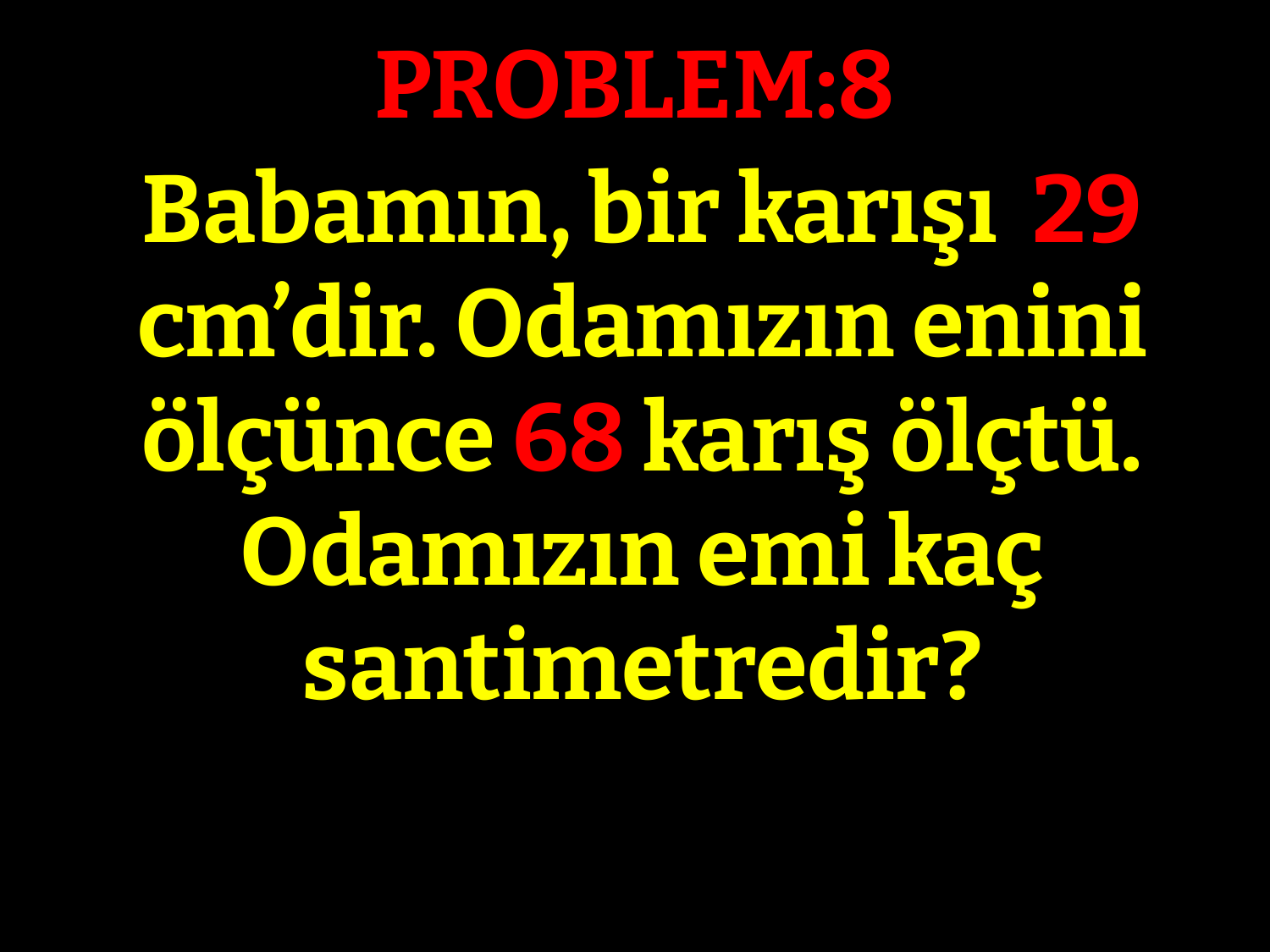

PROBLEM:8
Babamın, bir karışı  29 cm’dir. Odamızın enini ölçünce 68 karış ölçtü. Odamızın emi kaç santimetredir?
#